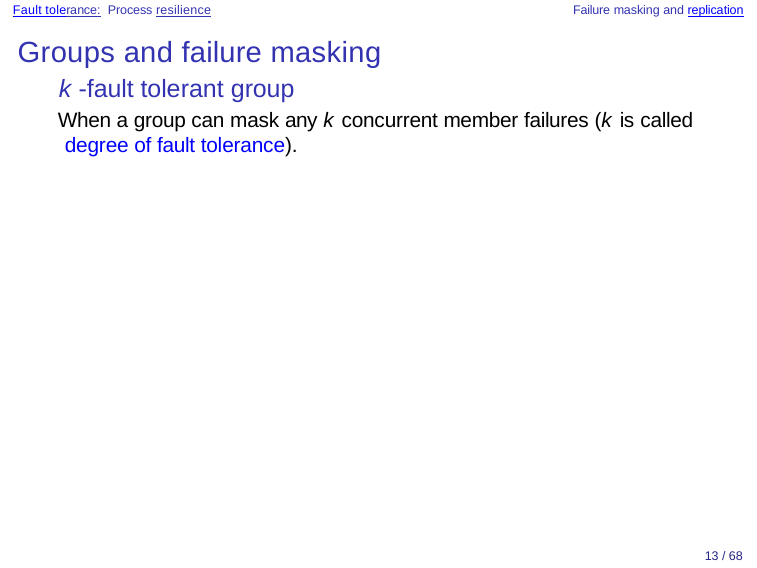

Fault tolerance: Process resilience	Failure masking and replication
# Groups and failure masking
k -fault tolerant group
When a group can mask any k concurrent member failures (k is called  degree of fault tolerance).
13 / 68